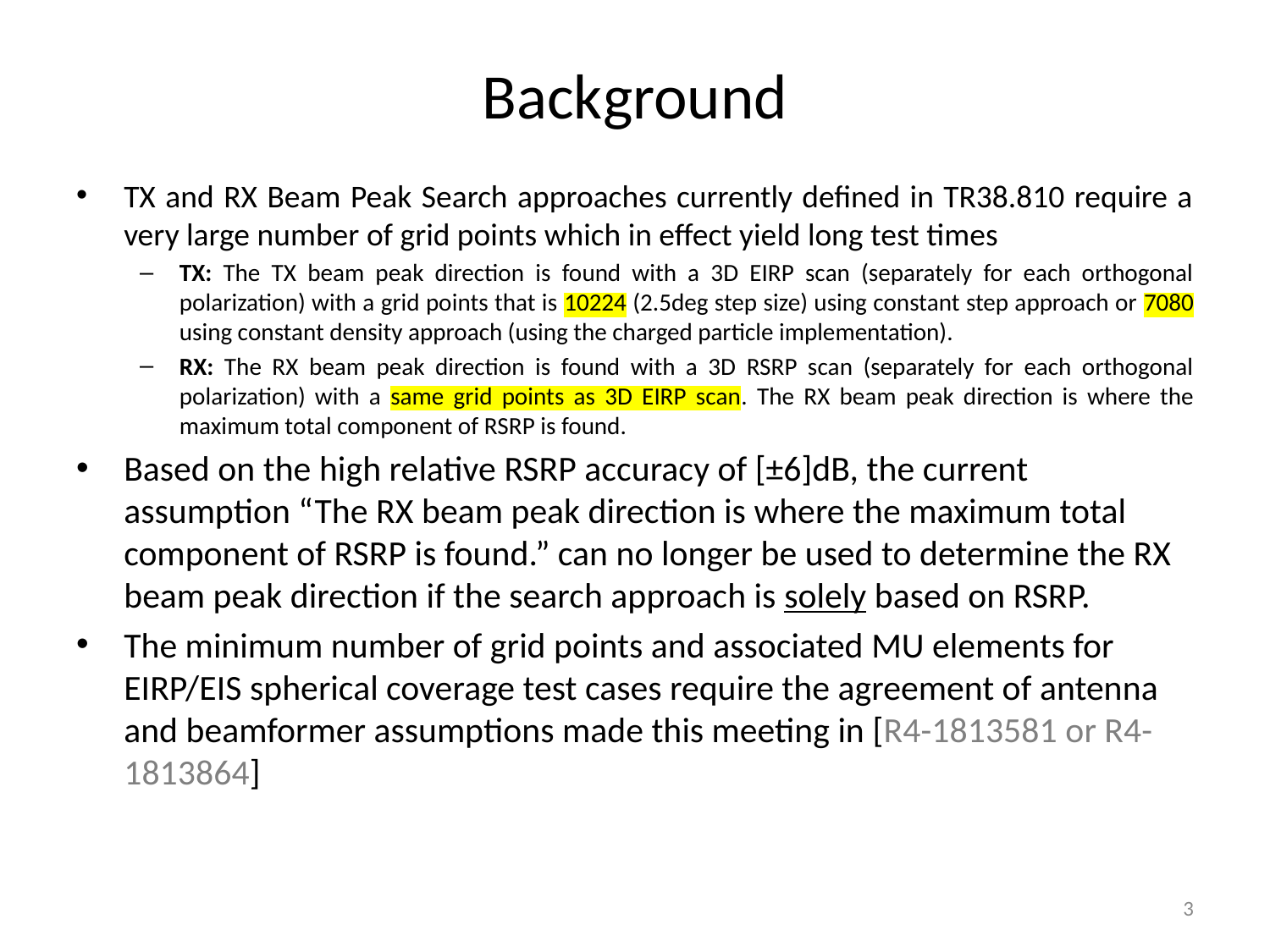

# Background
TX and RX Beam Peak Search approaches currently defined in TR38.810 require a very large number of grid points which in effect yield long test times
TX: The TX beam peak direction is found with a 3D EIRP scan (separately for each orthogonal polarization) with a grid points that is 10224 (2.5deg step size) using constant step approach or 7080 using constant density approach (using the charged particle implementation).
RX: The RX beam peak direction is found with a 3D RSRP scan (separately for each orthogonal polarization) with a same grid points as 3D EIRP scan. The RX beam peak direction is where the maximum total component of RSRP is found.
Based on the high relative RSRP accuracy of [±6]dB, the current assumption “The RX beam peak direction is where the maximum total component of RSRP is found.” can no longer be used to determine the RX beam peak direction if the search approach is solely based on RSRP.
The minimum number of grid points and associated MU elements for EIRP/EIS spherical coverage test cases require the agreement of antenna and beamformer assumptions made this meeting in [R4-1813581 or R4-1813864]

3